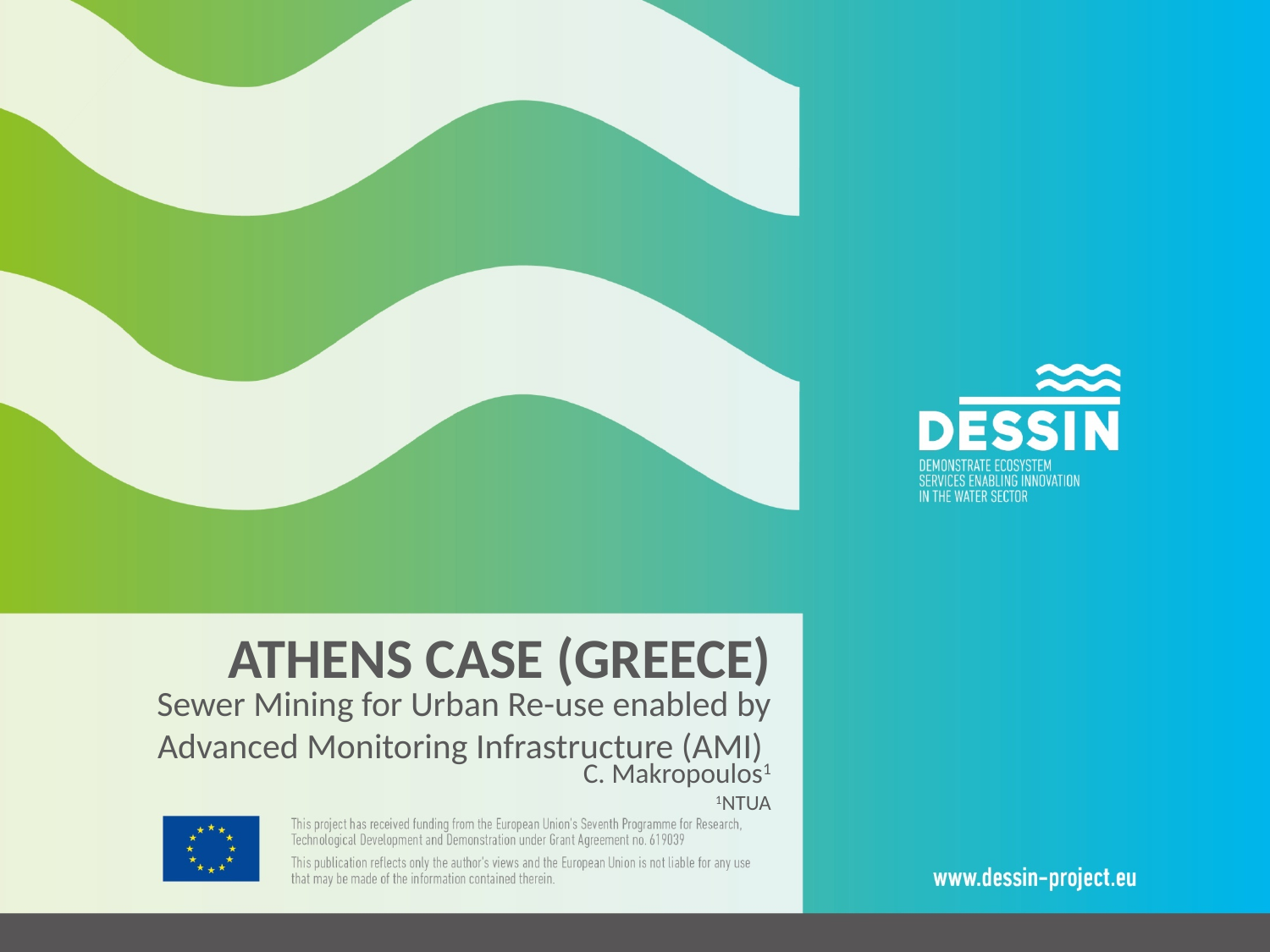

ATHENS CASE (GREECE)
Sewer Mining for Urban Re-use enabled by Advanced Monitoring Infrastructure (AMI)

C. Makropoulos1
1NTUA